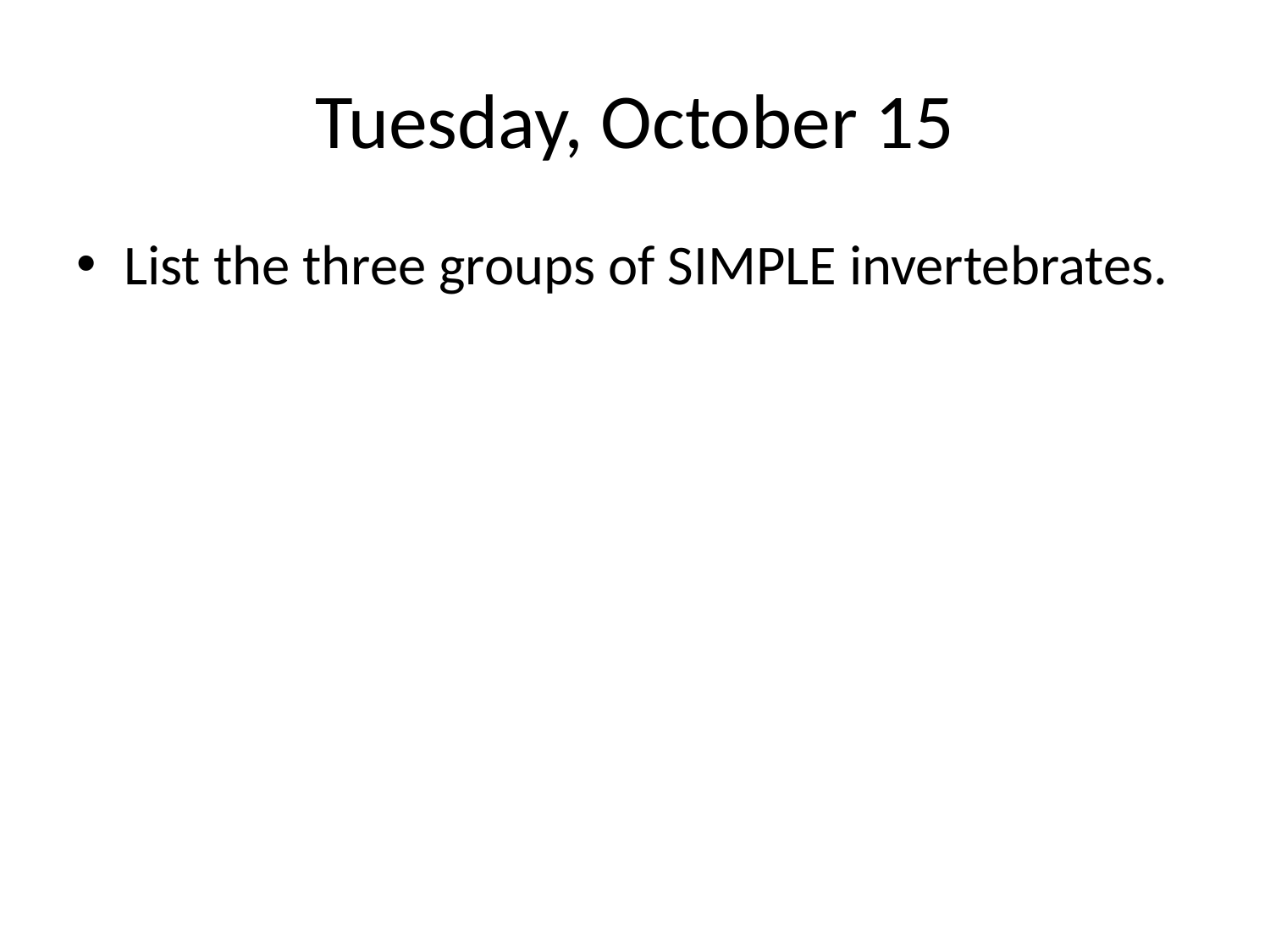

# Tuesday, October 15
List the three groups of SIMPLE invertebrates.